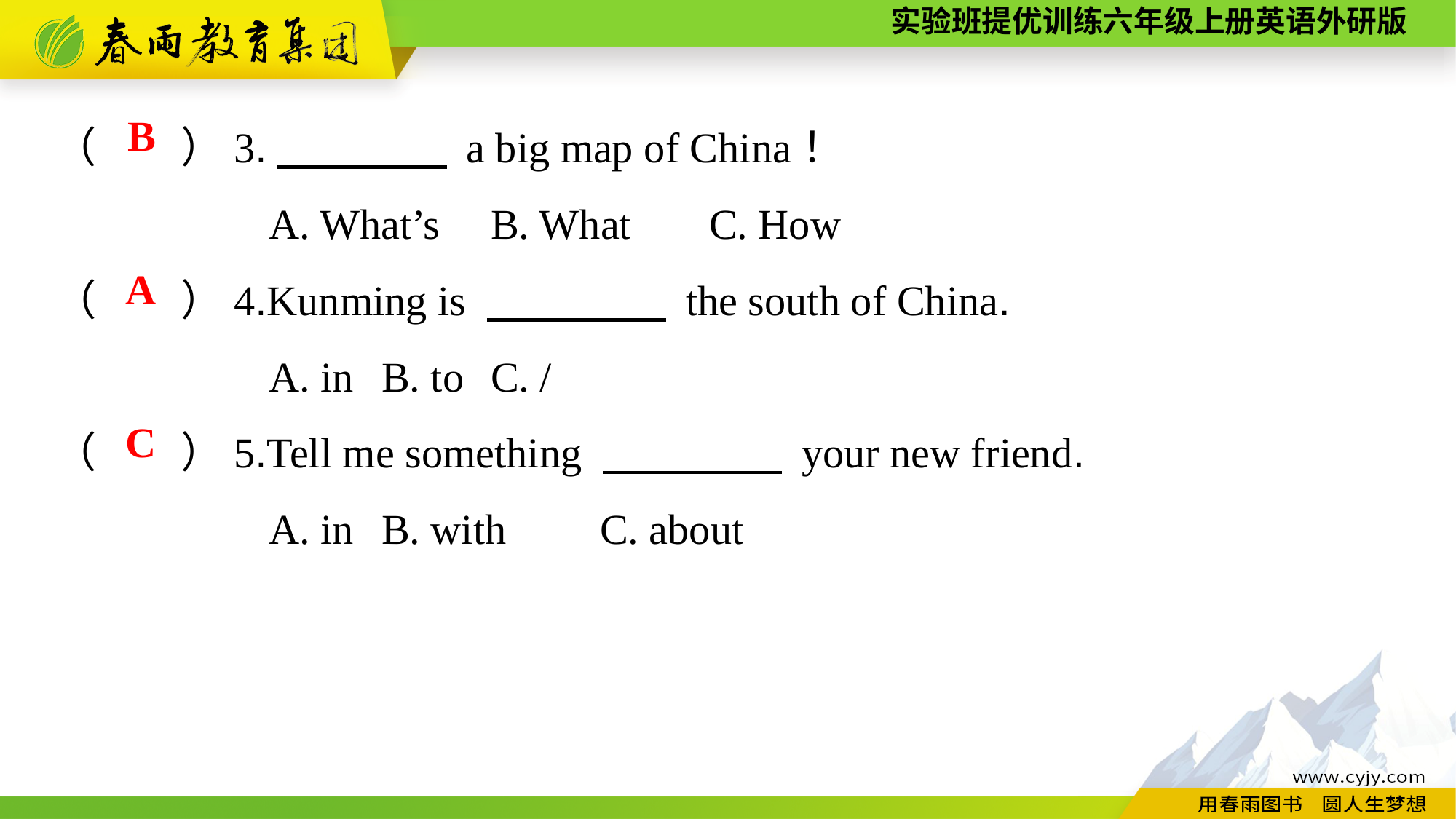

（　　）3.　　　　 a big map of China！
A. What’s	B. What	C. How
（　　）4.Kunming is 　　　　  the south of China.
A. in	B. to	C. /
（　　）5.Tell me something 　　　　  your new friend.
A. in	B. with	C. about
B
A
C